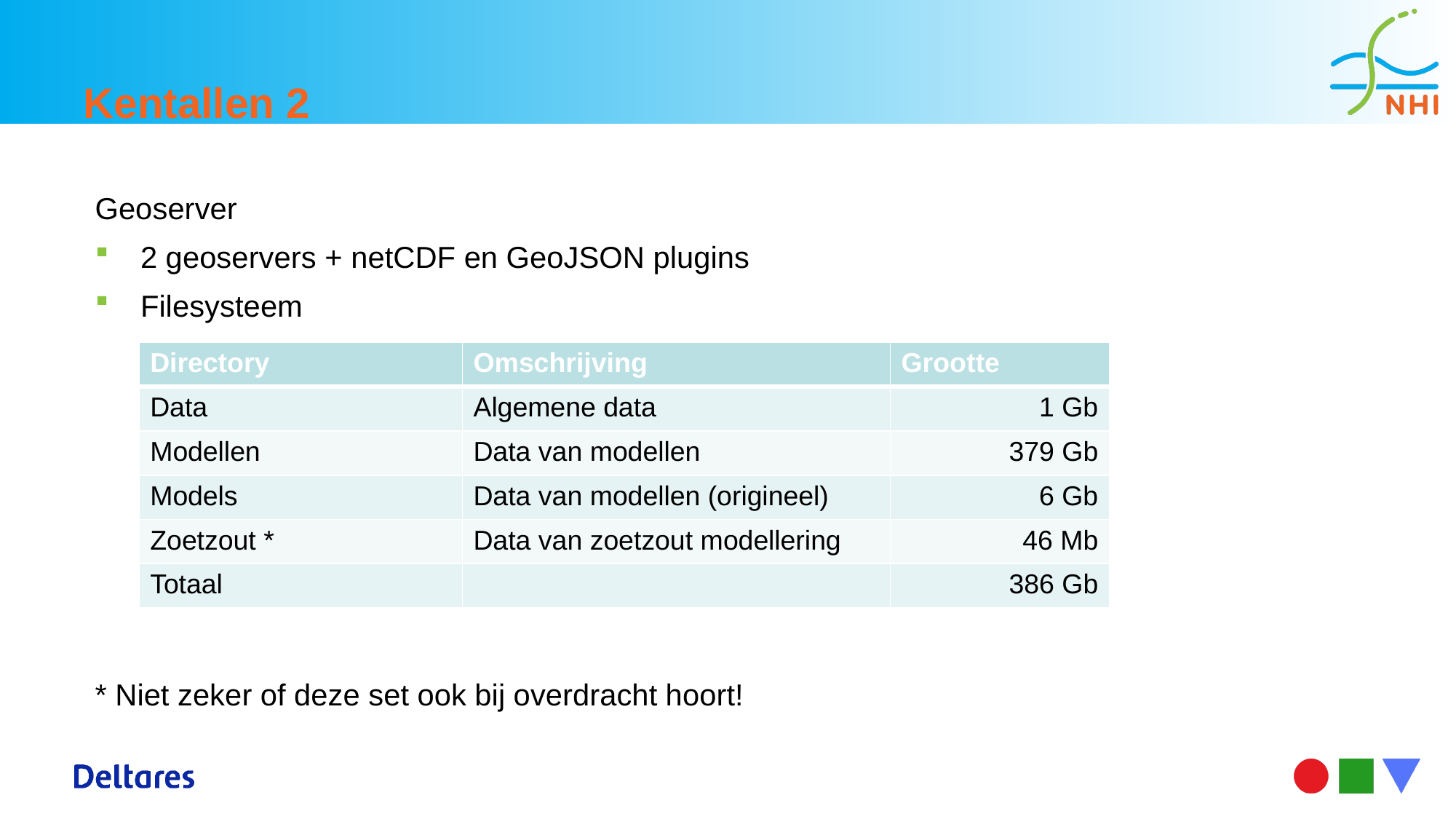

# Kentallen 2
Geoserver
2 geoservers + netCDF en GeoJSON plugins
Filesysteem

* Niet zeker of deze set ook bij overdracht hoort!

| Directory | Omschrijving | Grootte |
| --- | --- | --- |
| Data | Algemene data | 1 Gb |
| Modellen | Data van modellen | 379 Gb |
| Models | Data van modellen (origineel) | 6 Gb |
| Zoetzout \* | Data van zoetzout modellering | 46 Mb |
| Totaal |  | 386 Gb |